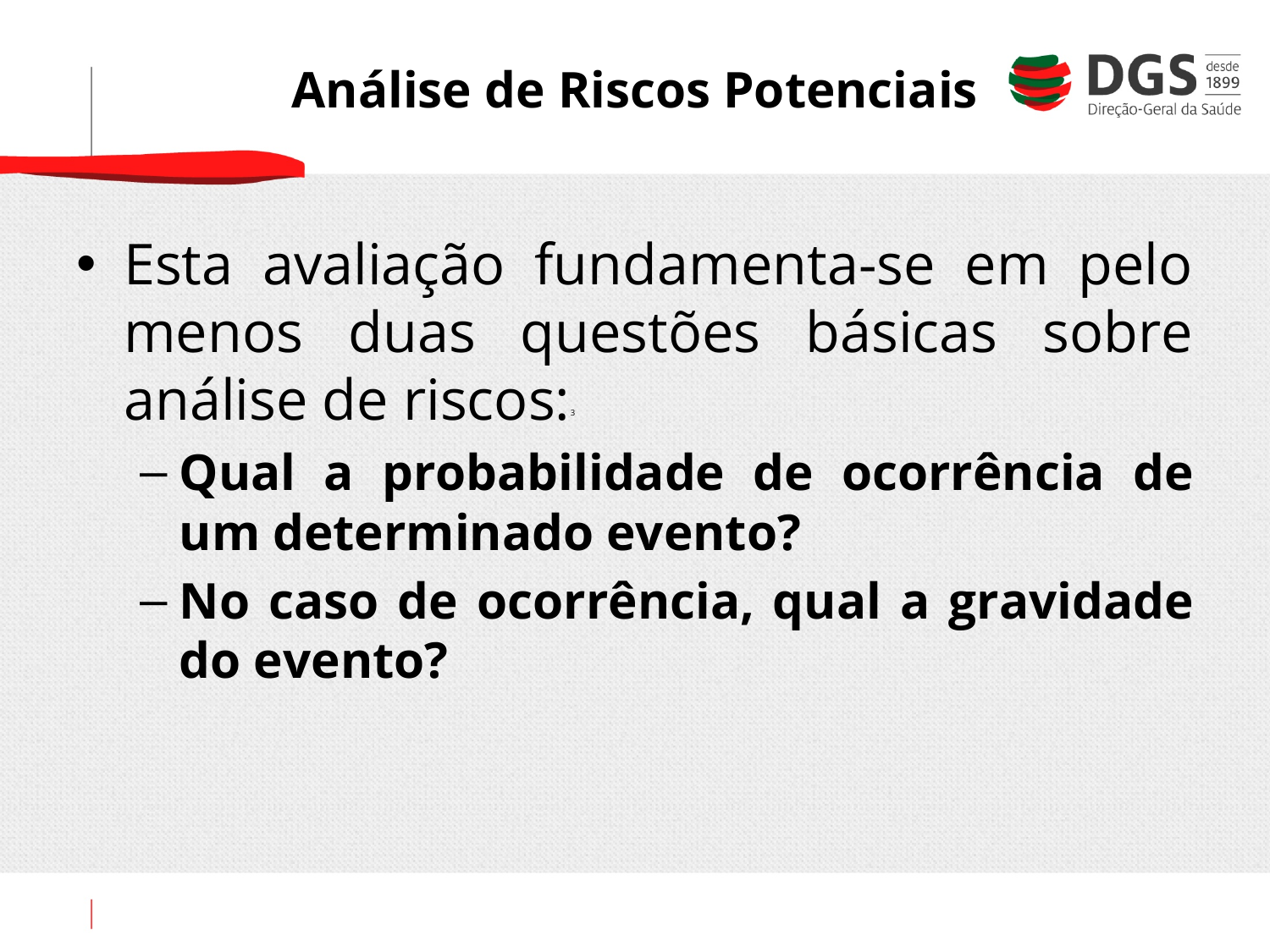

# Análise de Riscos Potenciais
Esta avaliação fundamenta-se em pelo menos duas questões básicas sobre análise de riscos:3
Qual a probabilidade de ocorrência de um determinado evento?
No caso de ocorrência, qual a gravidade do evento?